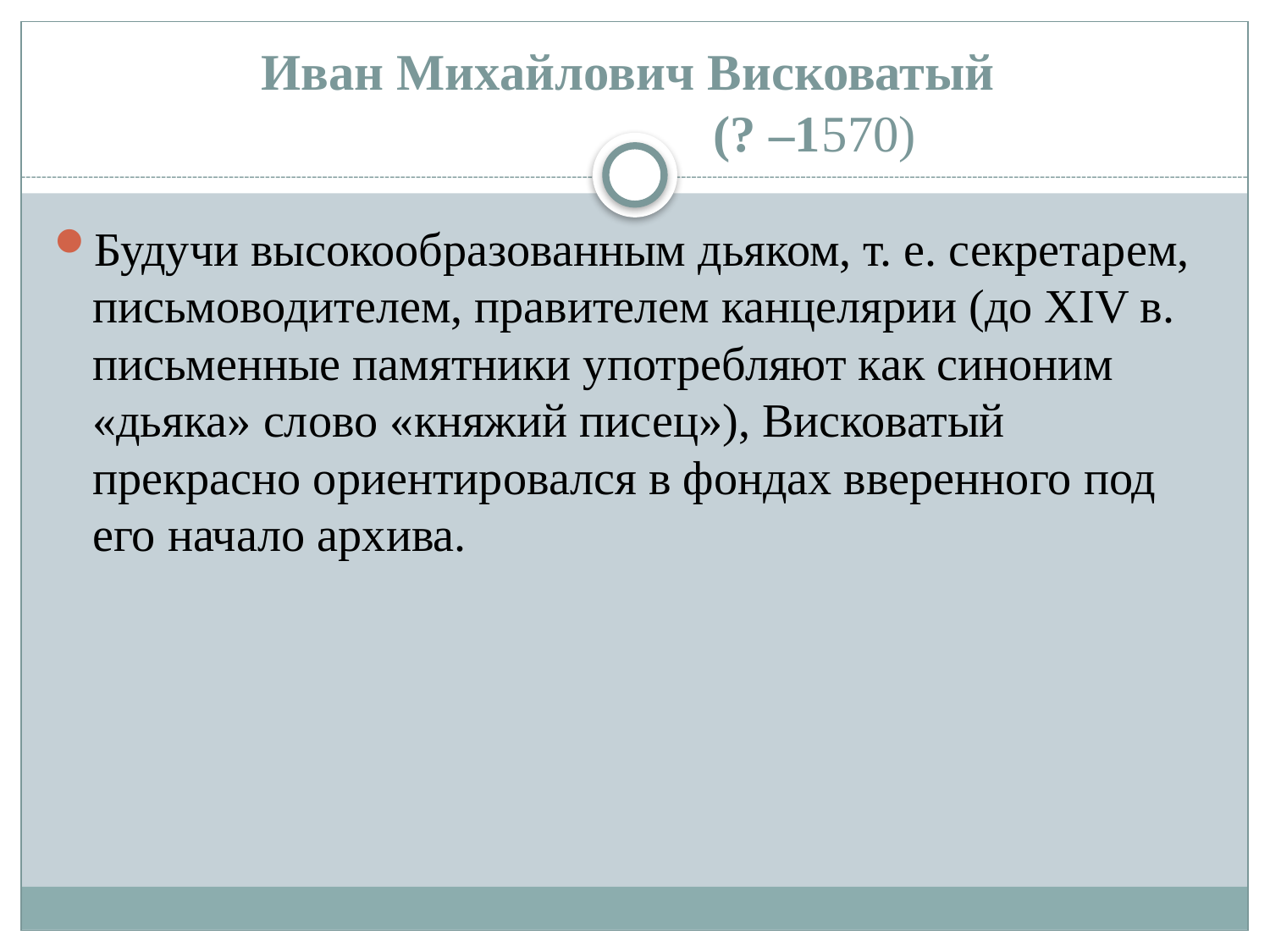

# Иван Михайлович Висковатый (? –1570)
Будучи высокообразованным дьяком, т. е. секретарем, письмоводителем, правителем канцелярии (до XIV в. письменные памятники употребляют как синоним «дьяка» слово «княжий писец»), Висковатый прекрасно ориентировался в фондах вверенного под его начало архива.